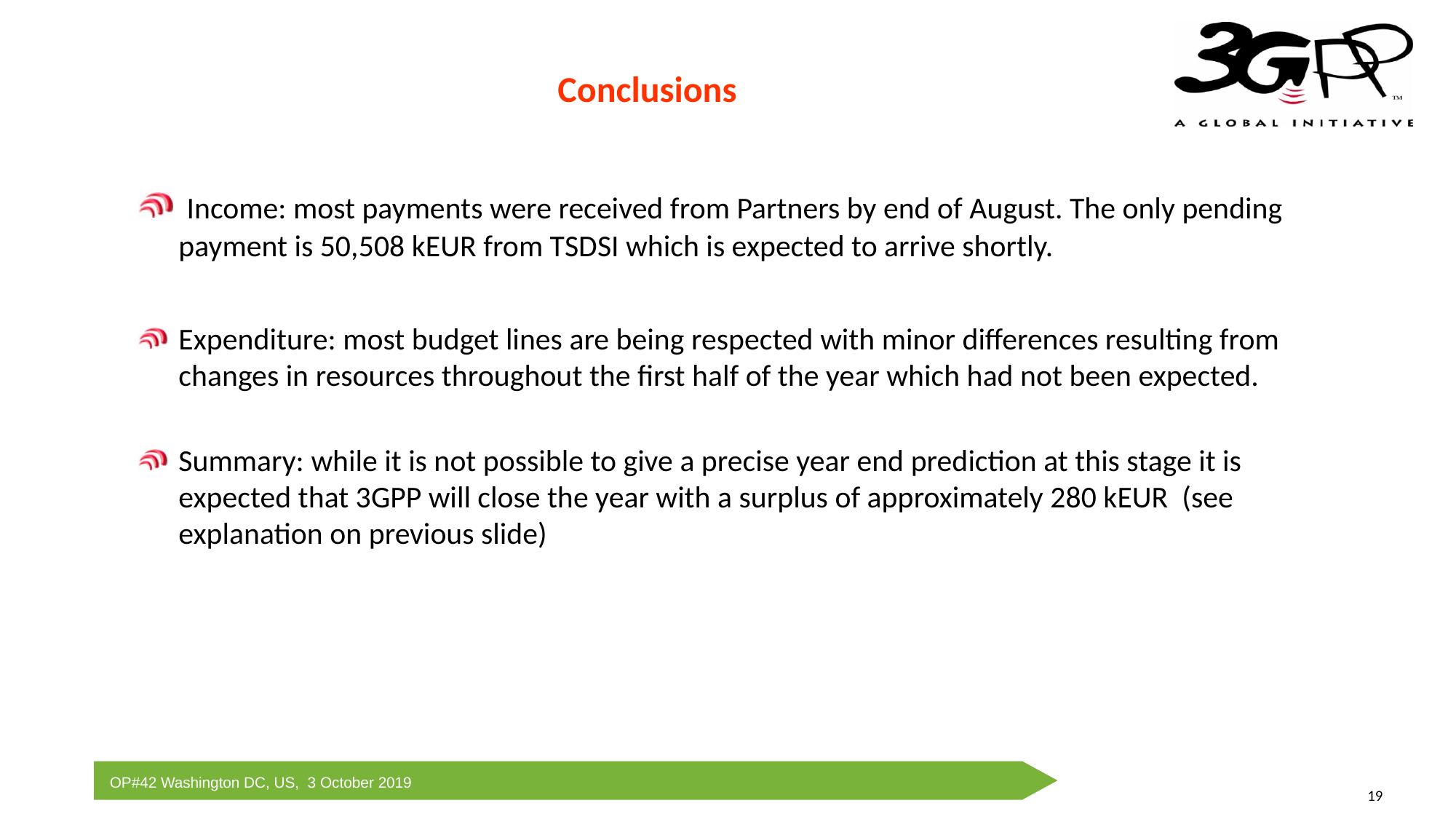

Conclusions
 Income: most payments were received from Partners by end of August. The only pending payment is 50,508 kEUR from TSDSI which is expected to arrive shortly.

Expenditure: most budget lines are being respected with minor differences resulting from changes in resources throughout the first half of the year which had not been expected.

Summary: while it is not possible to give a precise year end prediction at this stage it is expected that 3GPP will close the year with a surplus of approximately 280 kEUR  (see explanation on previous slide)